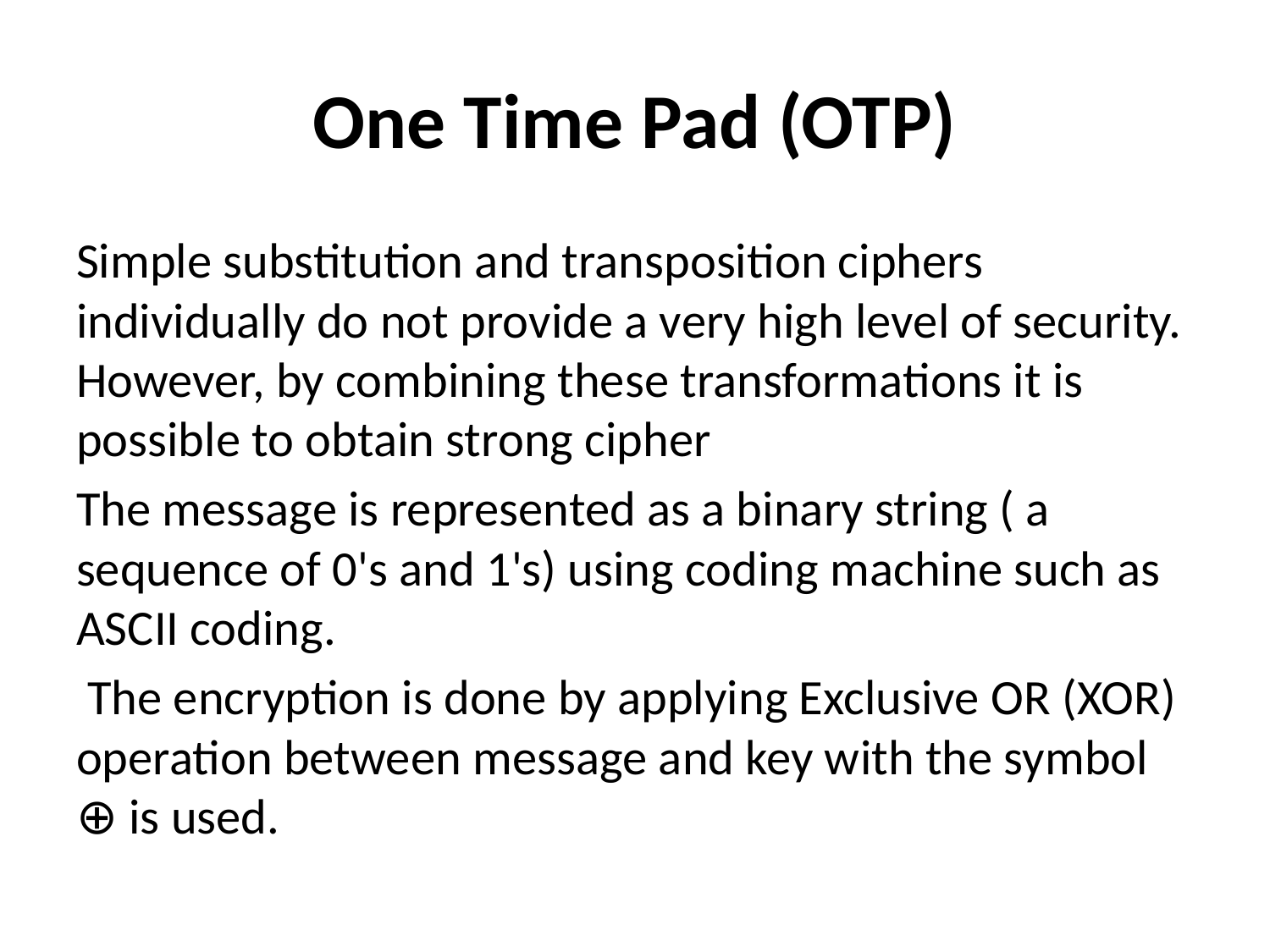

# One Time Pad (OTP)
Simple substitution and transposition ciphers individually do not provide a very high level of security. However, by combining these transformations it is possible to obtain strong cipher
The message is represented as a binary string ( a sequence of 0's and 1's) using coding machine such as ASCII coding.
 The encryption is done by applying Exclusive OR (XOR) operation between message and key with the symbol ⊕ is used.